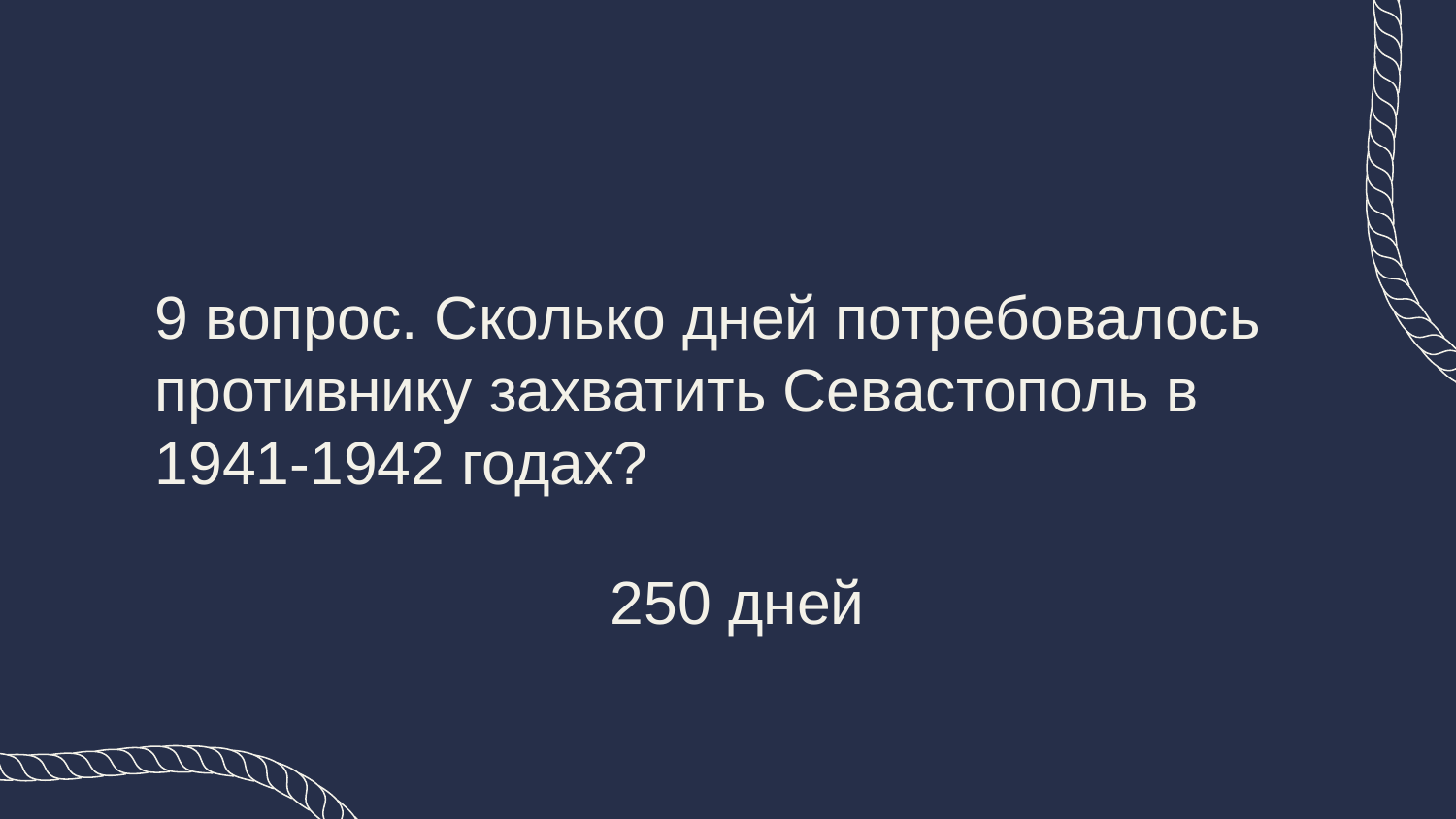

# 9 вопрос. Сколько дней потребовалось противнику захватить Севастополь в 1941-1942 годах?
250 дней